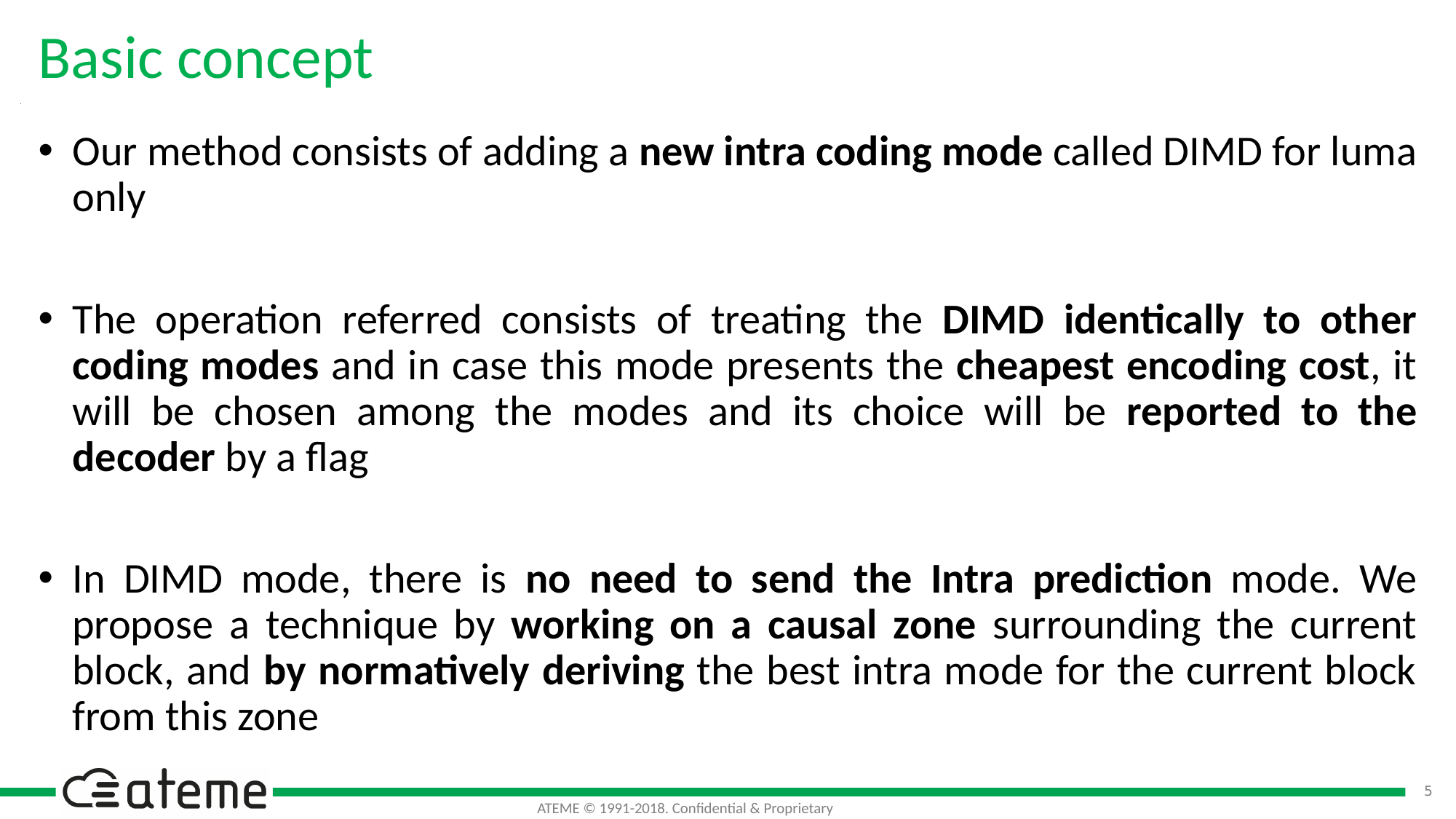

# Basic concept
Our method consists of adding a new intra coding mode called DIMD for luma only

The operation referred consists of treating the DIMD identically to other coding modes and in case this mode presents the cheapest encoding cost, it will be chosen among the modes and its choice will be reported to the decoder by a flag

In DIMD mode, there is no need to send the Intra prediction mode. We propose a technique by working on a causal zone surrounding the current block, and by normatively deriving the best intra mode for the current block from this zone